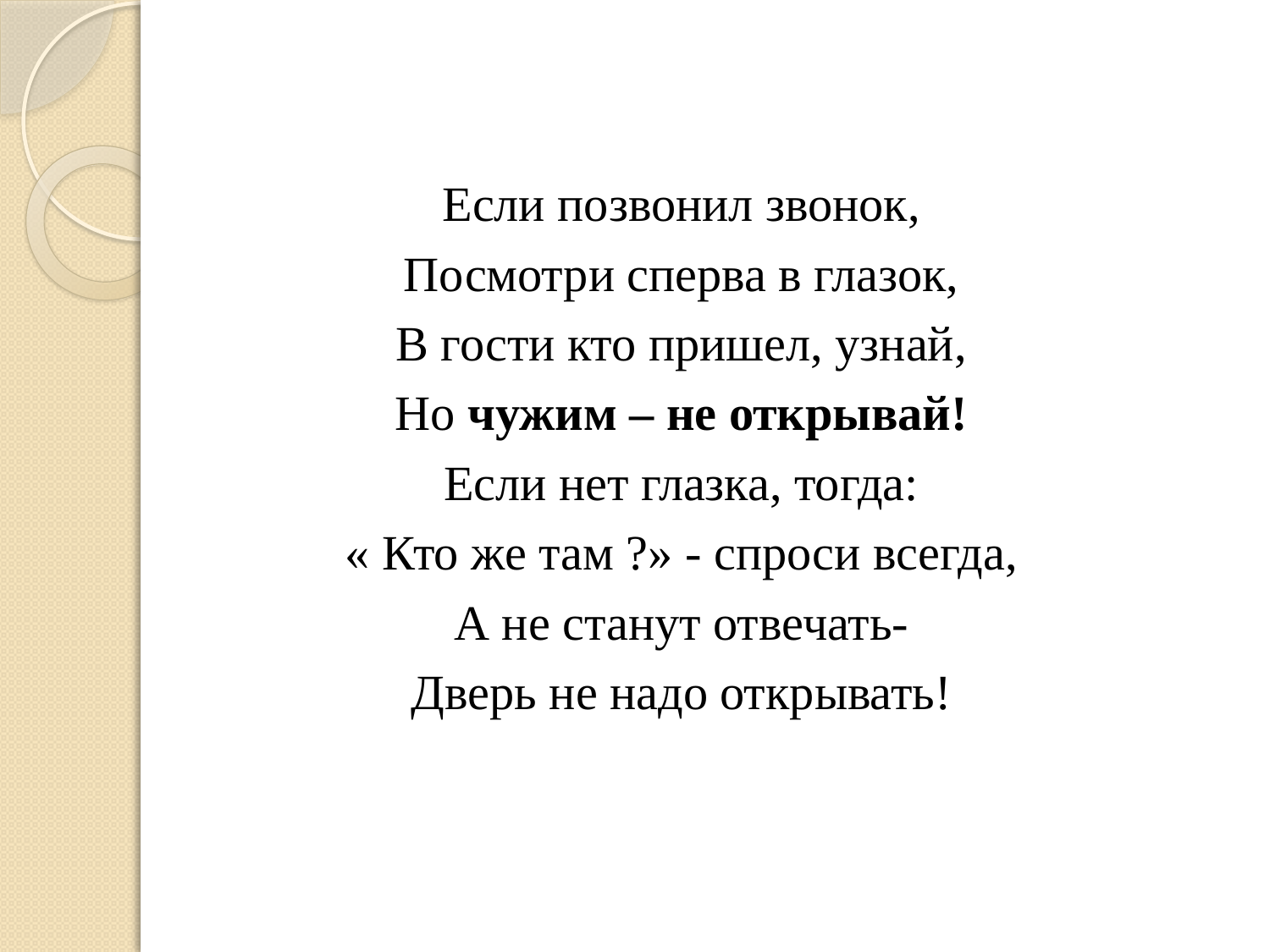

#
Если позвонил звонок,
Посмотри сперва в глазок,
В гости кто пришел, узнай,
Но чужим – не открывай!
Если нет глазка, тогда:
« Кто же там ?» - спроси всегда,
А не станут отвечать-
Дверь не надо открывать!